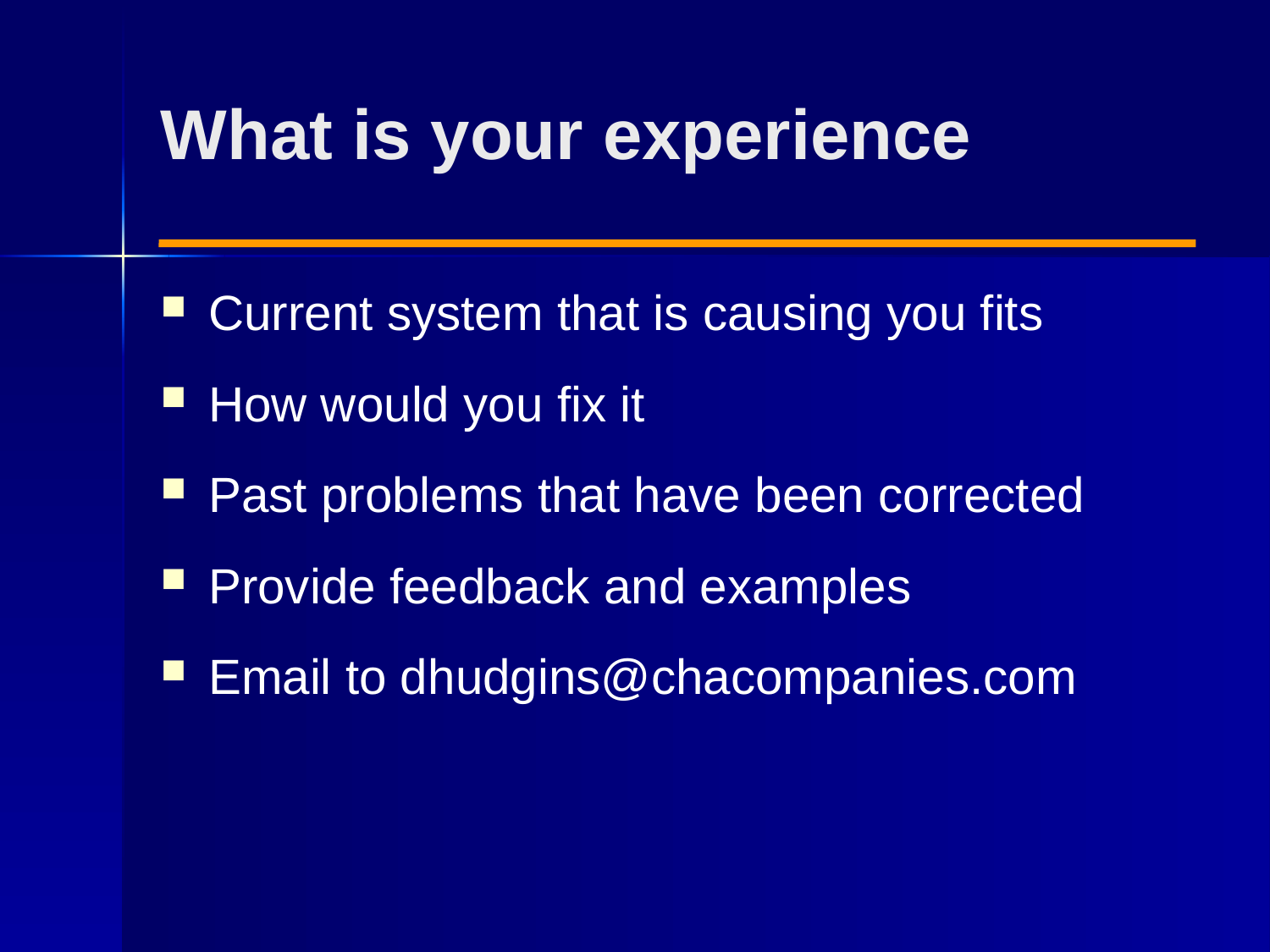

# What is your experience
Current system that is causing you fits
How would you fix it
Past problems that have been corrected
Provide feedback and examples
Email to dhudgins@chacompanies.com